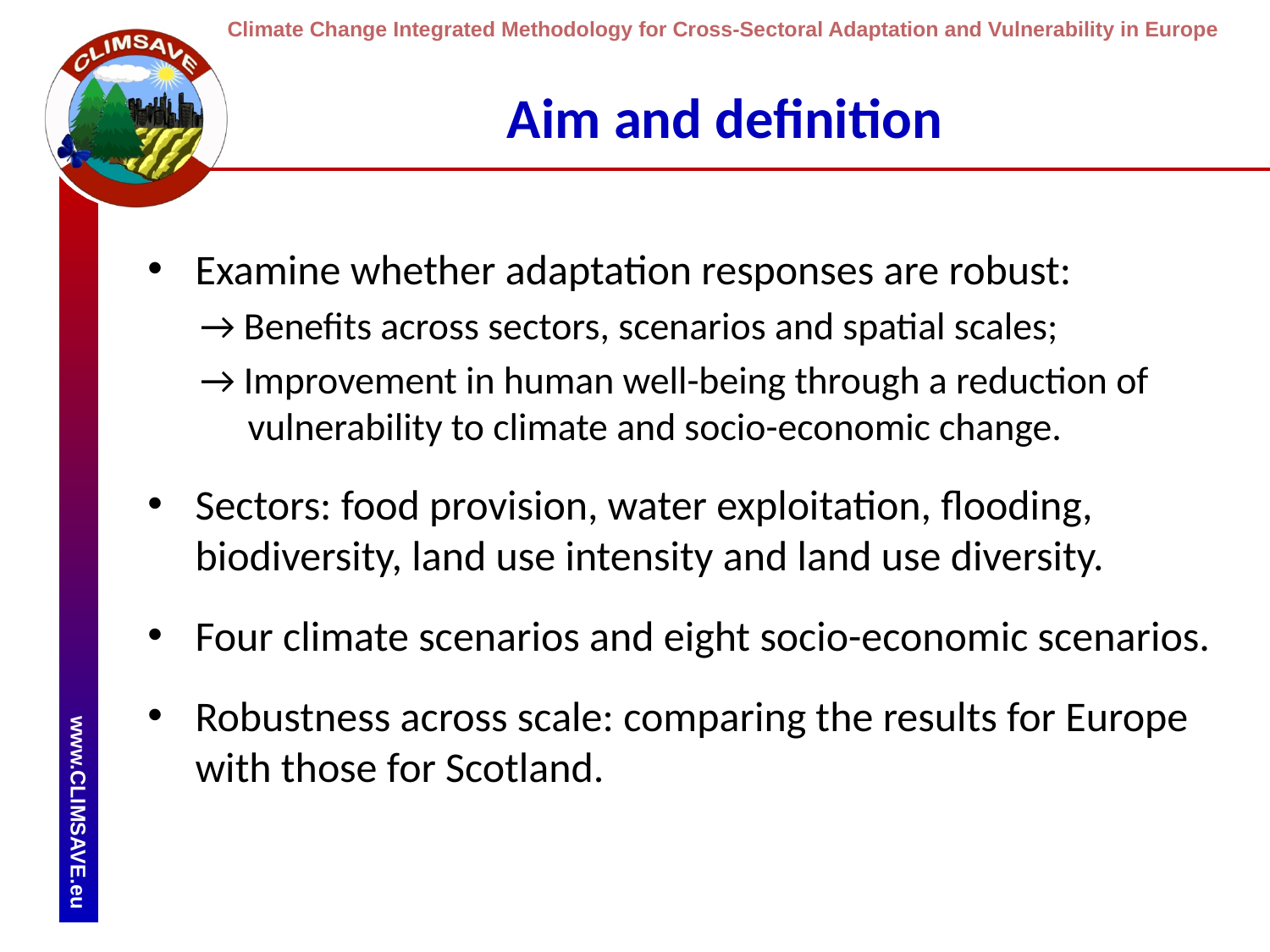

# Aim and definition
Examine whether adaptation responses are robust:
→ Benefits across sectors, scenarios and spatial scales;
→ Improvement in human well-being through a reduction of vulnerability to climate and socio-economic change.
Sectors: food provision, water exploitation, flooding, biodiversity, land use intensity and land use diversity.
Four climate scenarios and eight socio-economic scenarios.
Robustness across scale: comparing the results for Europe with those for Scotland.